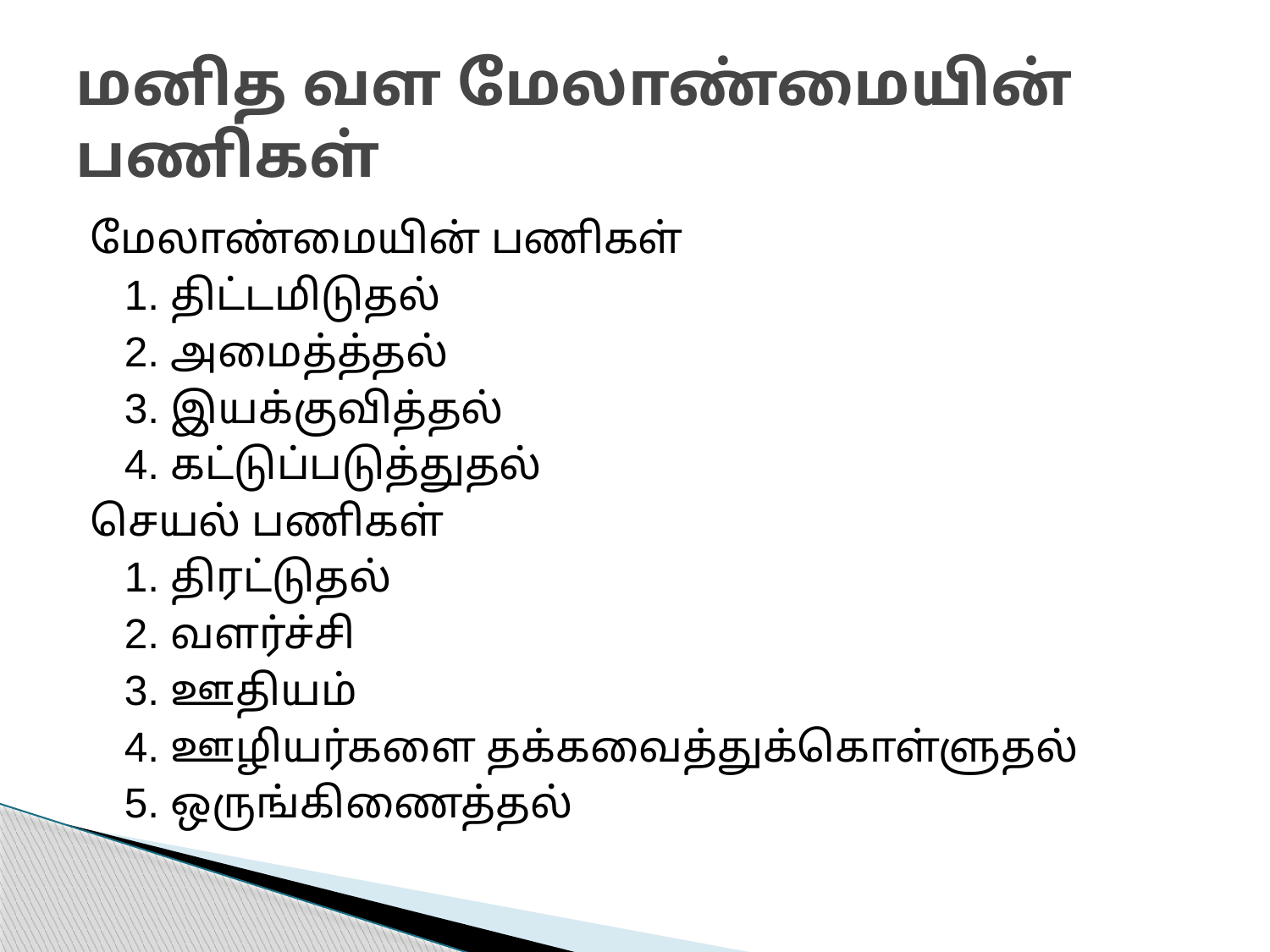

# மனித வள மேலாண்மையின் பணிகள்
மேலாண்மையின் பணிகள்
	1. திட்டமிடுதல்
	2. அமைத்த்தல்
	3. இயக்குவித்தல்
	4. கட்டுப்படுத்துதல்
செயல் பணிகள்
	1. திரட்டுதல்
	2. வளர்ச்சி
	3. ஊதியம்
	4. ஊழியர்களை தக்கவைத்துக்கொள்ளுதல்
	5. ஒருங்கிணைத்தல்